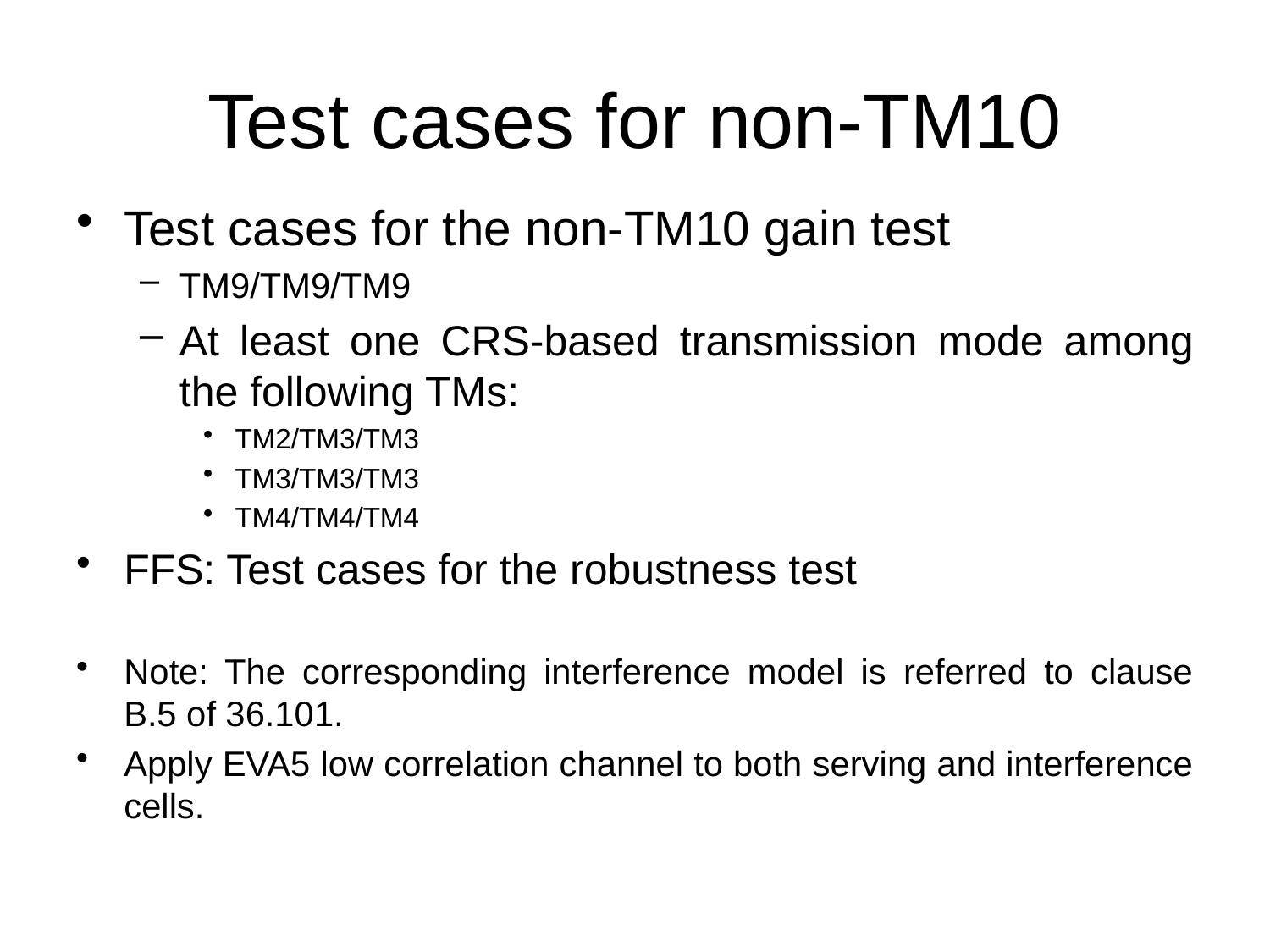

# Test cases for non-TM10
Test cases for the non-TM10 gain test
TM9/TM9/TM9
At least one CRS-based transmission mode among the following TMs:
TM2/TM3/TM3
TM3/TM3/TM3
TM4/TM4/TM4
FFS: Test cases for the robustness test

Note: The corresponding interference model is referred to clause B.5 of 36.101.
Apply EVA5 low correlation channel to both serving and interference cells.